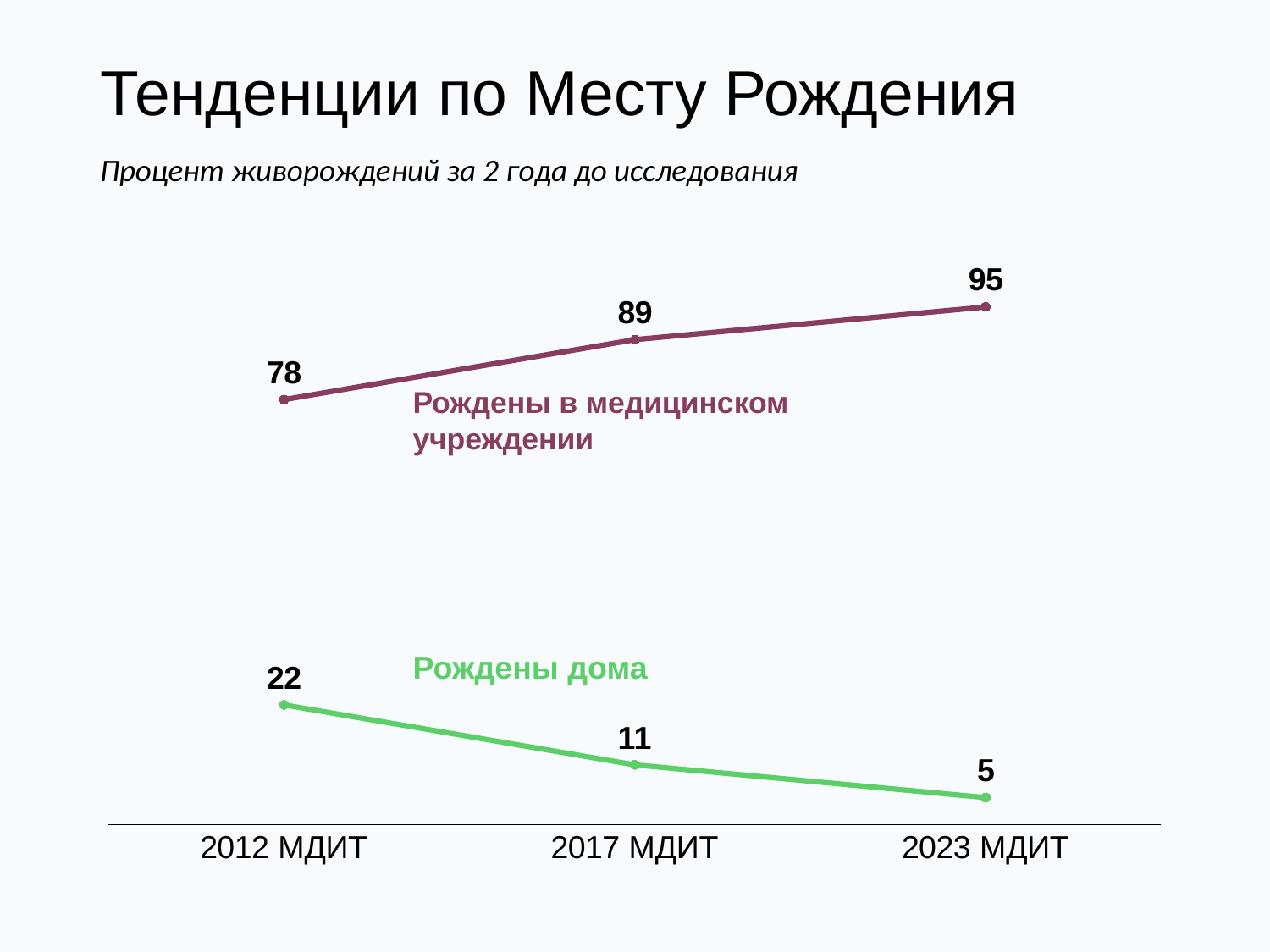

# Тенденции по Месту Рождения
Процент живорождений за 2 года до исследования

### Chart

| Category | Health facility | At home |
|---|---|---|
| 2012 МДИТ | 78.0 | 22.0 |
| 2017 МДИТ | 89.0 | 11.0 |
| 2023 МДИТ | 95.0 | 5.0 |
Рождены в медицинском учреждении
Рождены дома